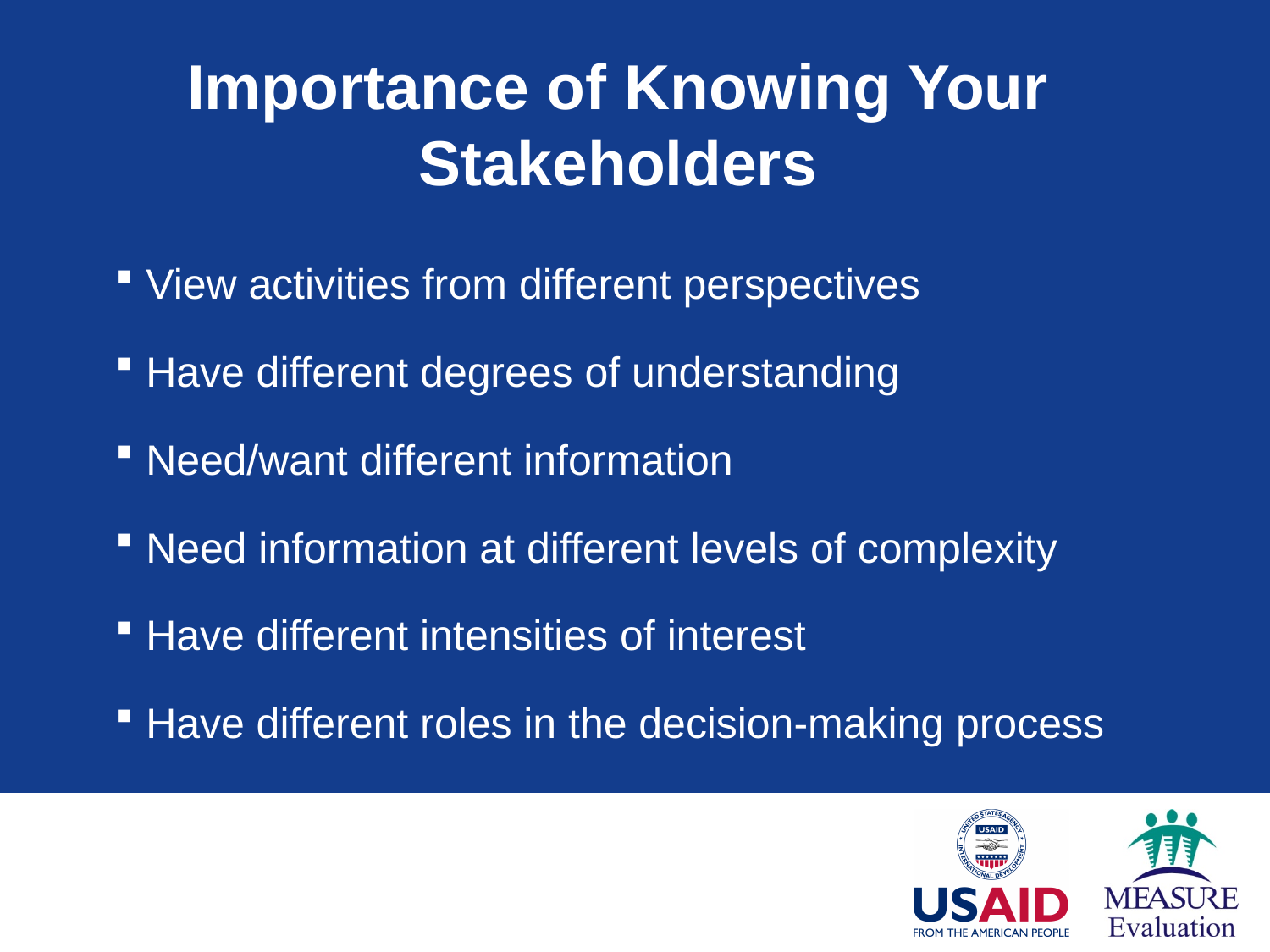

# Importance of Knowing Your Stakeholders
View activities from different perspectives
Have different degrees of understanding
Need/want different information
Need information at different levels of complexity
Have different intensities of interest
Have different roles in the decision-making process